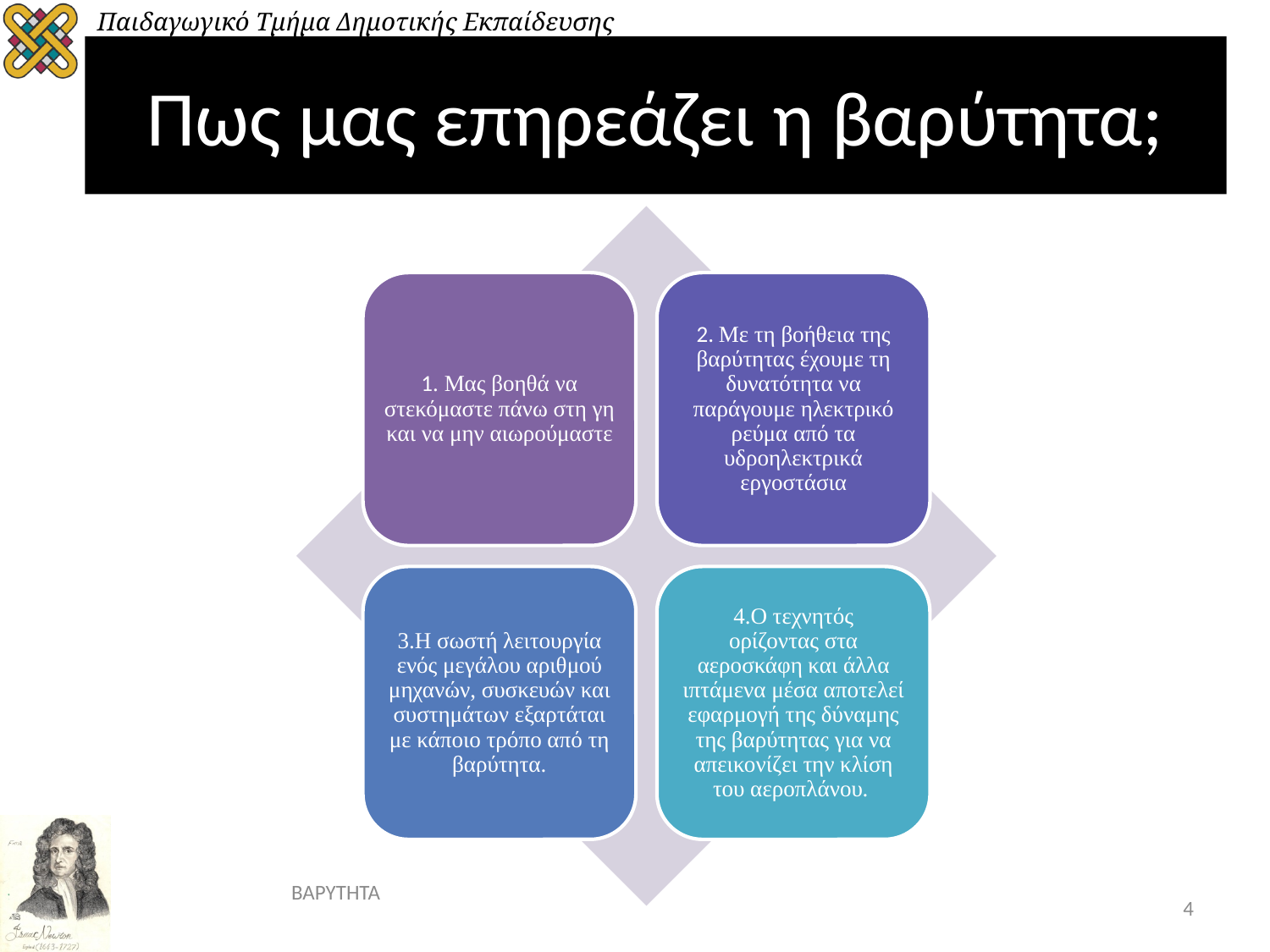

# Πως μας επηρεάζει η βαρύτητα;
1. Mας βοηθά να στεκόμαστε πάνω στη γη και να μην αιωρούμαστε
2. Με τη βοήθεια της βαρύτητας έχουμε τη δυνατότητα να παράγουμε ηλεκτρικό ρεύμα από τα υδροηλεκτρικά εργοστάσια
3.Η σωστή λειτουργία ενός μεγάλου αριθμού μηχανών, συσκευών και συστημάτων εξαρτάται με κάποιο τρόπο από τη βαρύτητα.
4.Ο τεχνητός ορίζοντας στα αεροσκάφη και άλλα ιπτάμενα μέσα αποτελεί εφαρμογή της δύναμης της βαρύτητας για να απεικονίζει την κλίση του αεροπλάνου.
ΒΑΡΥΤΗΤΑ
4